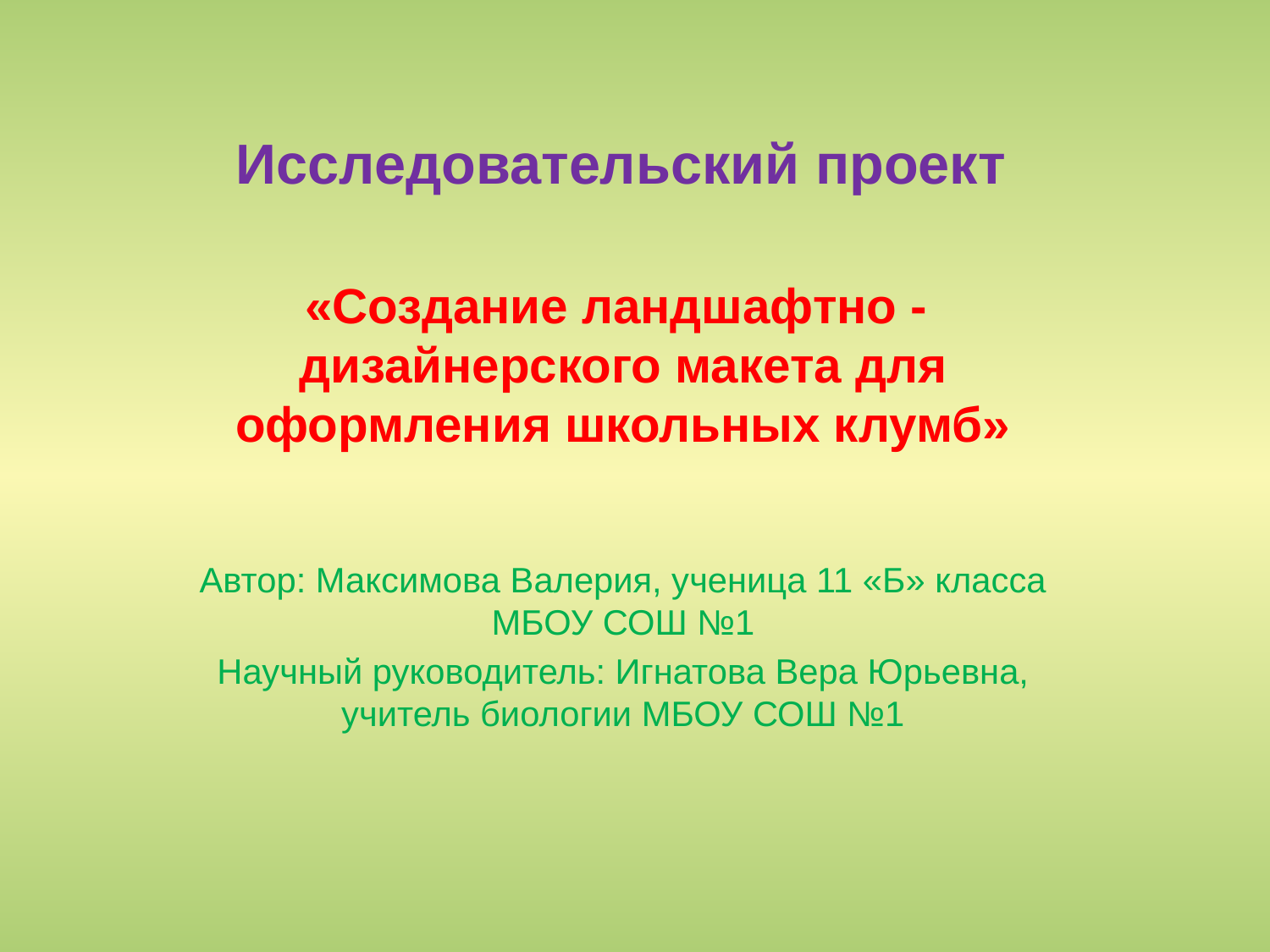

# Исследовательский проект
«Создание ландшафтно -  дизайнерского макета для оформления школьных клумб»

Автор: Максимова Валерия, ученица 11 «Б» класса МБОУ СОШ №1
Научный руководитель: Игнатова Вера Юрьевна, учитель биологии МБОУ СОШ №1